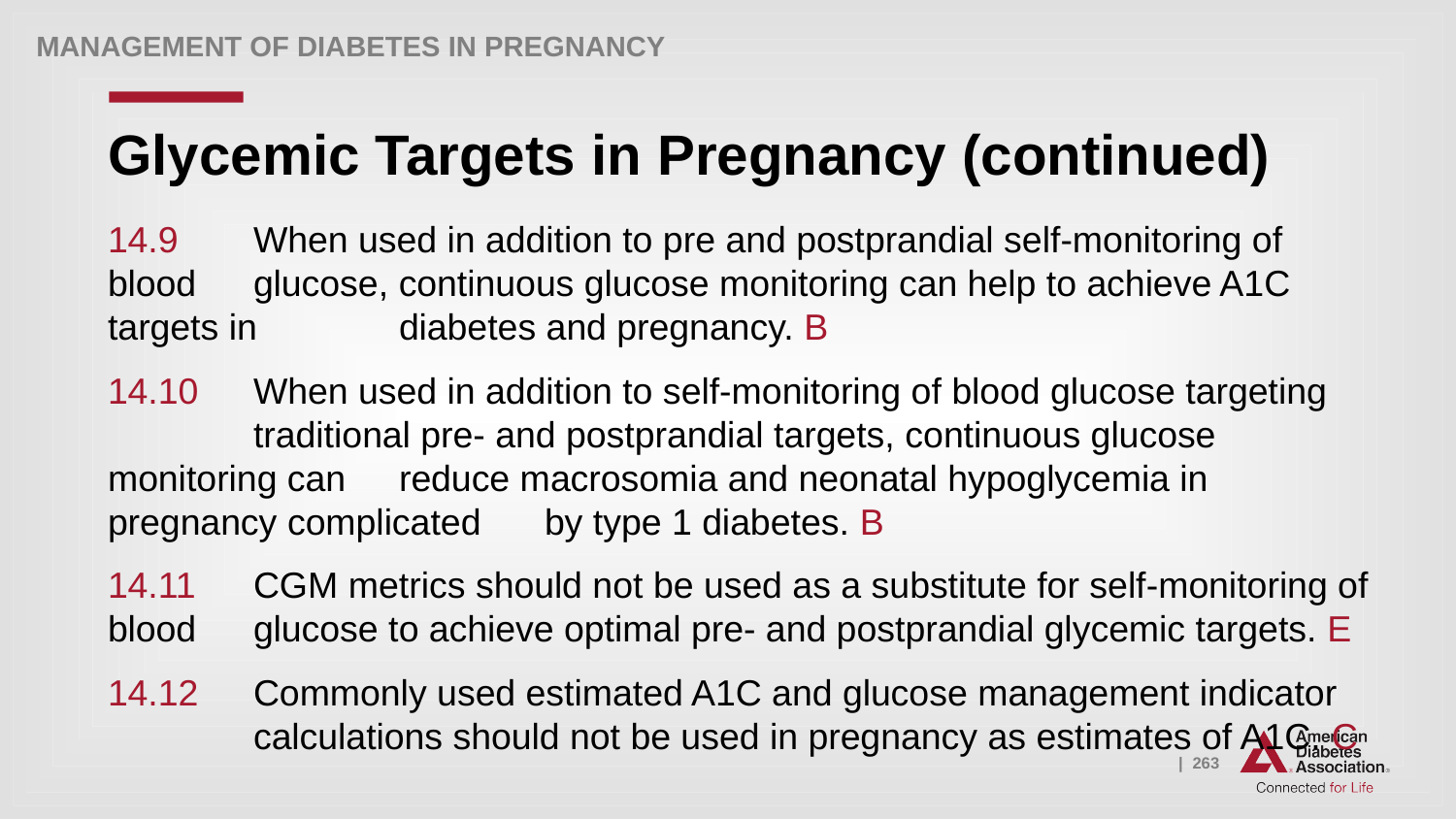

Management of Diabetes in Pregnancy
# Glycemic Targets in Pregnancy (continued)
14.9 	When used in addition to pre and postprandial self-monitoring of blood 	glucose, continuous glucose monitoring can help to achieve A1C targets in 	diabetes and pregnancy. B
14.10 	When used in addition to self-monitoring of blood glucose targeting 	traditional pre- and postprandial targets, continuous glucose monitoring can 	reduce macrosomia and neonatal hypoglycemia in pregnancy complicated 	by type 1 diabetes. B
14.11 	CGM metrics should not be used as a substitute for self-monitoring of blood 	glucose to achieve optimal pre- and postprandial glycemic targets. E
14.12 	Commonly used estimated A1C and glucose management indicator 	calculations should not be used in pregnancy as estimates of A1C. C